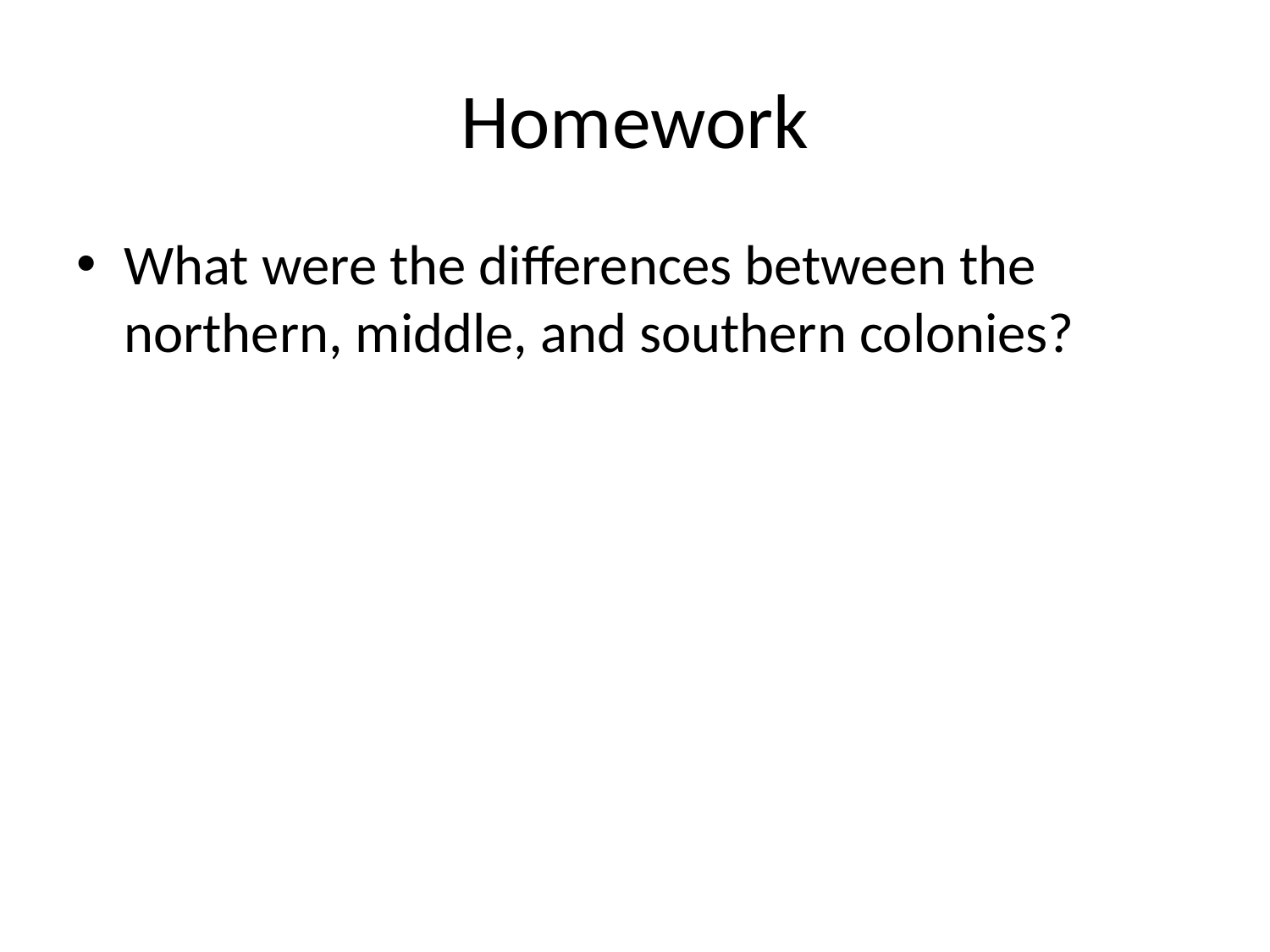

# Homework
What were the differences between the northern, middle, and southern colonies?